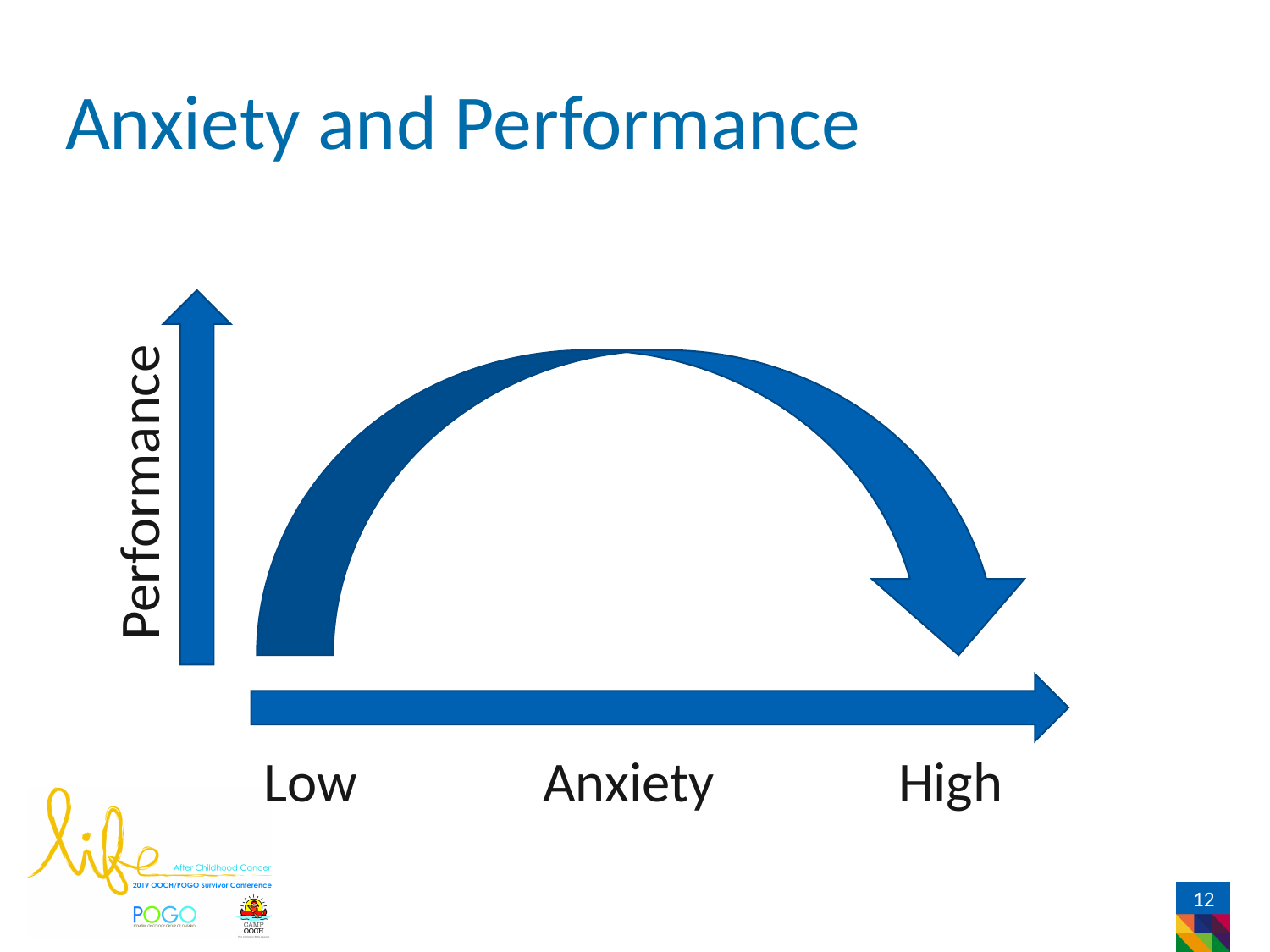

# Anxiety and Performance

Performance

Low		  Anxiety		High